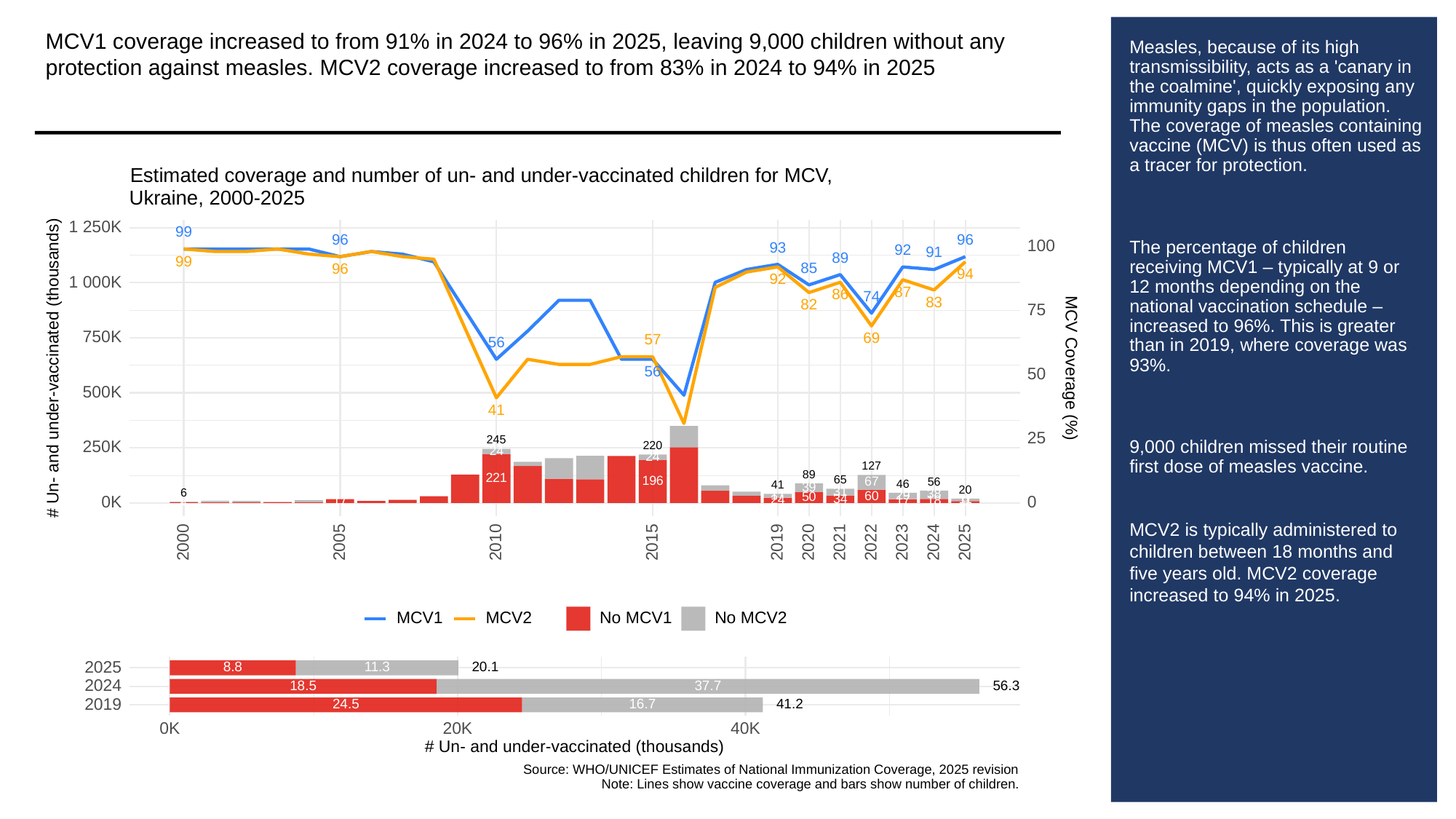

MCV1 coverage increased to from 91% in 2024 to 96% in 2025, leaving 9,000 children without any protection against measles. MCV2 coverage increased to from 83% in 2024 to 94% in 2025
# Measles, because of its high transmissibility, acts as a 'canary in the coalmine', quickly exposing any immunity gaps in the population. The coverage of measles containing vaccine (MCV) is thus often used as a tracer for protection.

The percentage of children receiving MCV1 – typically at 9 or 12 months depending on the national vaccination schedule – increased to 96%. This is greater than in 2019, where coverage was 93%.

9,000 children missed their routine first dose of measles vaccine.

MCV2 is typically administered to children between 18 months and five years old. MCV2 coverage increased to 94% in 2025.

Estimated coverage and number of un- and under-vaccinated children for MCV,
Ukraine, 2000-2025

1 250K
99

96
96
100
93
92
91

89

99
85
96
94
92
1 000K

87
86
74
83
82
75

750K
69
57
56

# Un- and under-vaccinated (thousands)
MCV Coverage (%)

56
50
500K

41

25
245
250K
220
24

24

127

89
221

65
196
67
56

46
41
39

20
31

6

38

17
29
60

50

34
11

24

18

17
17
0K
0
9
2

4

2023
2000
2005
2010
2015
2019
2020
2021
2022
2024
2025

MCV1
MCV2
No MCV1
No MCV2

2025
11.3
8.8
20.1

2024
37.7
56.3
18.5

2019
24.5
16.7
41.2

0K
20K
40K
# Un- and under-vaccinated (thousands)
Source: WHO/UNICEF Estimates of National Immunization Coverage, 2025 revision
Note: Lines show vaccine coverage and bars show number of children.